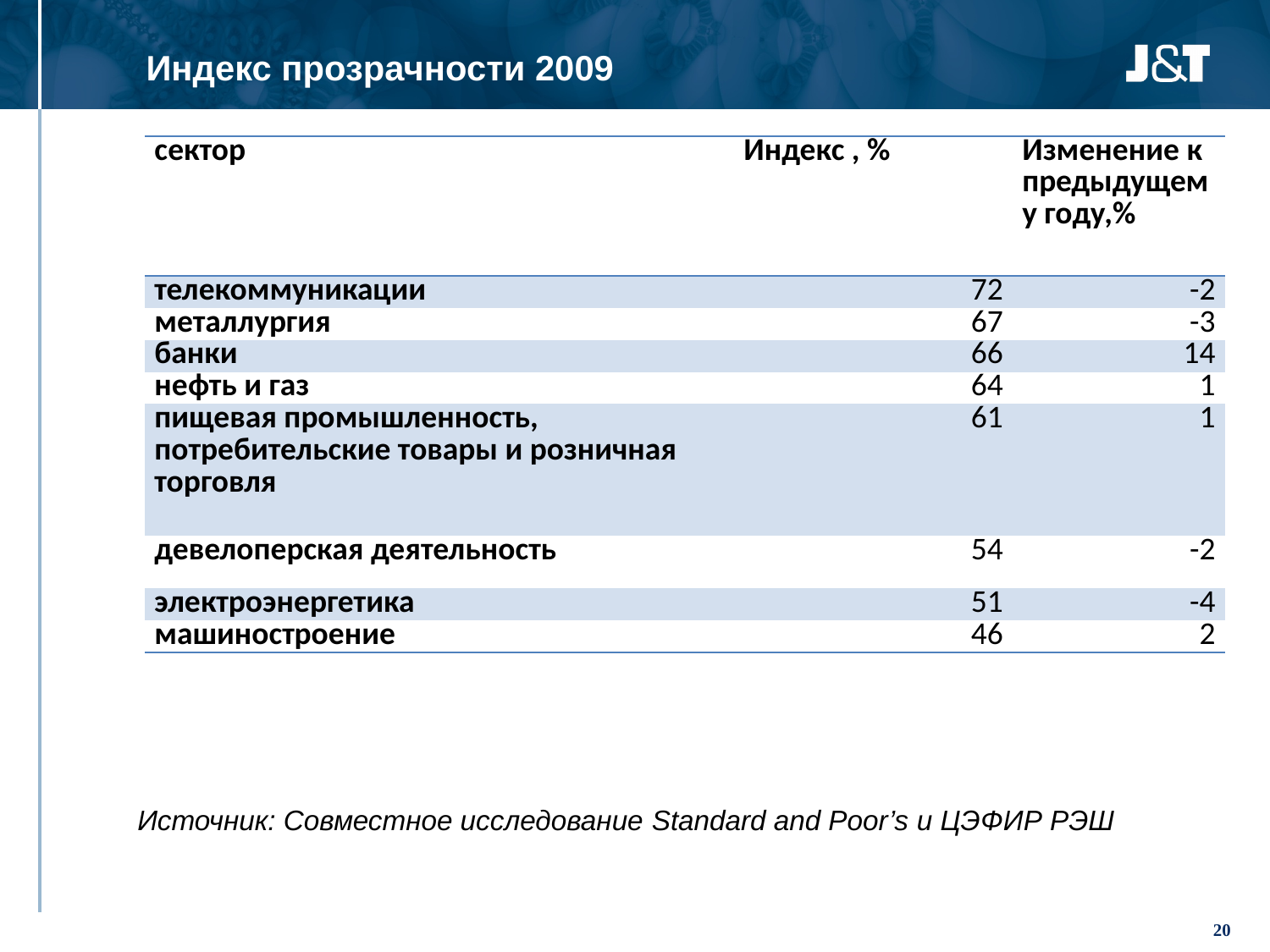

# Индекс прозрачности 2009
| сектор | Индекс , % | Изменение к предыдущему году,% |
| --- | --- | --- |
| телекоммуникации | 72 | -2 |
| металлургия | 67 | -3 |
| банки | 66 | 14 |
| нефть и газ | 64 | 1 |
| пищевая промышленность, потребительские товары и розничная торговля | 61 | 1 |
| девелоперская деятельность | 54 | -2 |
| электроэнергетика | 51 | -4 |
| машиностроение | 46 | 2 |
Источник: Совместное исследование Standard and Poor’s и ЦЭФИР РЭШ
20